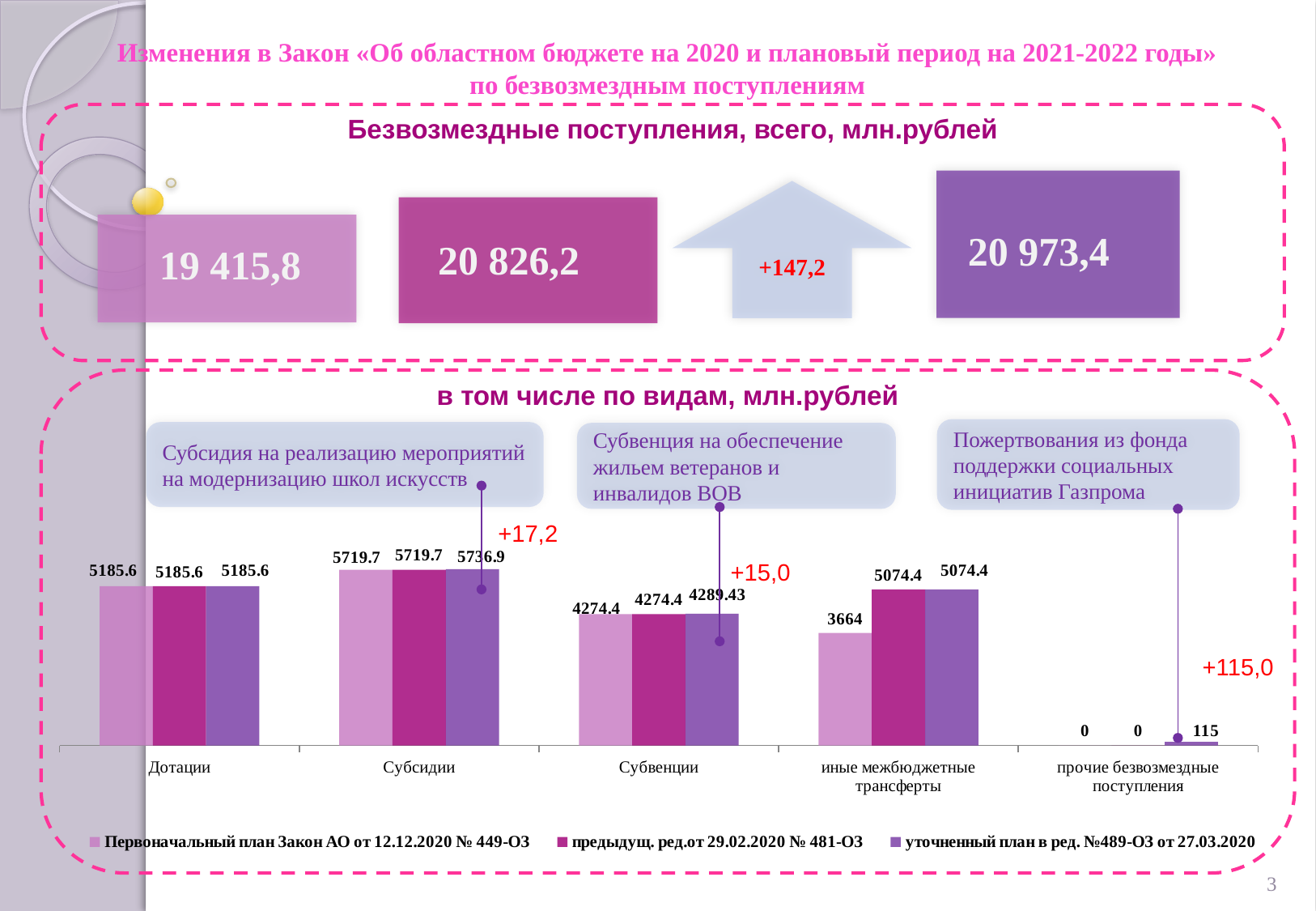

Изменения в Закон «Об областном бюджете на 2020 и плановый период на 2021-2022 годы» по безвозмездным поступлениям

Безвозмездные поступления, всего, млн.рублей

+147,2

20 973,4

20 826,2

19 415,8

в том числе по видам, млн.рублей
Пожертвования из фонда поддержки социальных инициатив Газпрома
Субсидия на реализацию мероприятий на модернизацию школ искусств
Субвенция на обеспечение жильем ветеранов и инвалидов ВОВ

### Chart

| Category | Первоначальный план Закон АО от 12.12.2020 № 449-ОЗ | предыдущ. ред.от 29.02.2020 № 481-ОЗ | уточненный план в ред. №489-ОЗ от 27.03.2020 |
|---|---|---|---|
| Дотации | 5185.6 | 5185.6 | 5185.6 |
| Субсидии | 5719.7 | 5719.7 | 5736.9 |
| Субвенции | 4274.4 | 4274.4 | 4289.429999999999 |
| иные межбюджетные трансферты | 3664.0 | 5074.4 | 5074.4 |
| прочие безвозмездные поступления | 0.0 | 0.0 | 115.0 |
+17,2
+15,0
+115,0
3